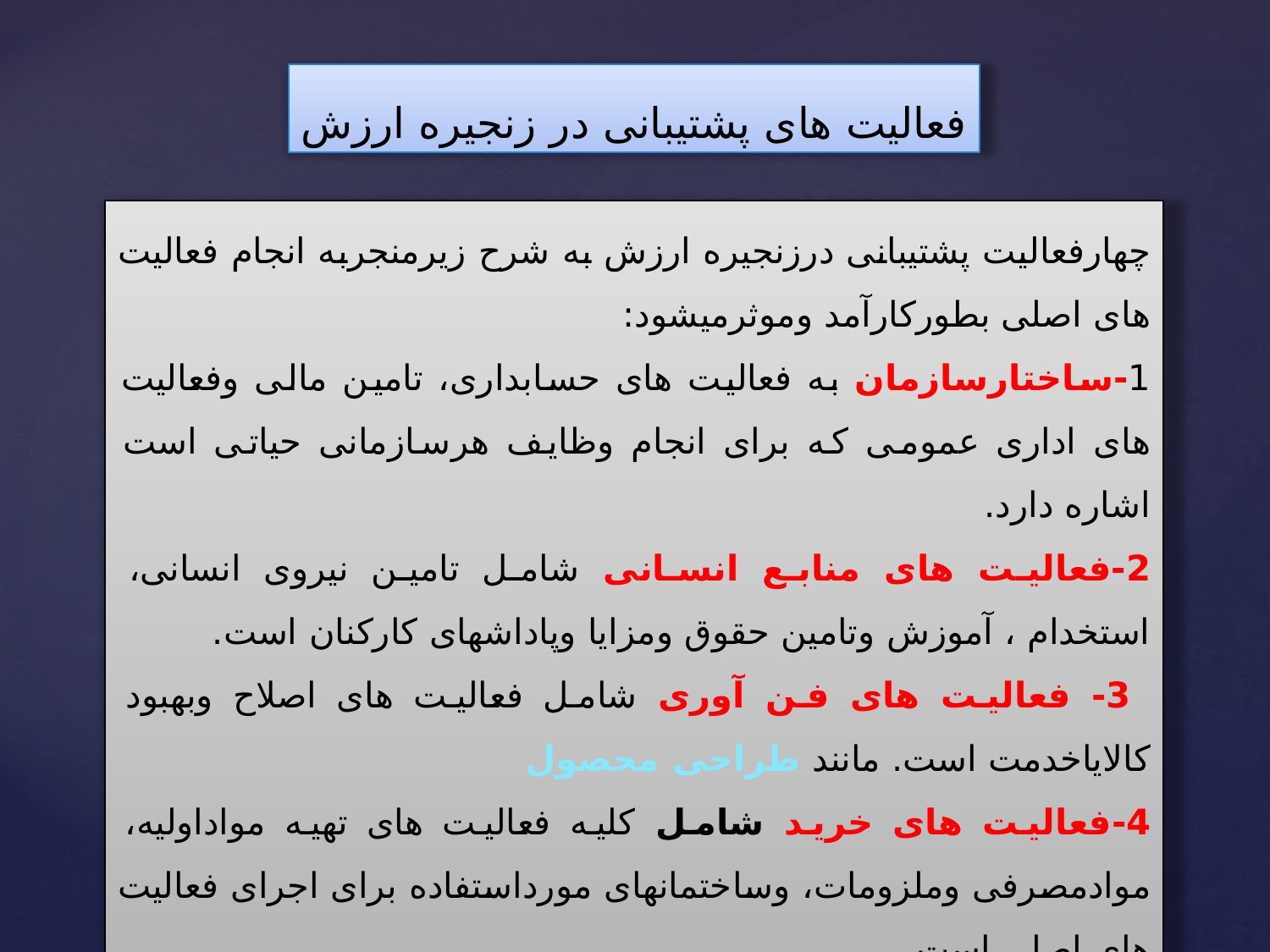

فعالیت های پشتیبانی در زنجیره ارزش
چهارفعالیت پشتیبانی درزنجیره ارزش به شرح زیرمنجربه انجام فعالیت های اصلی بطورکارآمد وموثرمیشود:
1-ساختارسازمان به فعالیت های حسابداری، تامین مالی وفعالیت های اداری عمومی که برای انجام وظایف هرسازمانی حیاتی است اشاره دارد.
2-فعالیت های منابع انسانی شامل تامین نیروی انسانی، استخدام ، آموزش وتامین حقوق ومزایا وپاداشهای کارکنان است.
 3- فعالیت های فن آوری شامل فعالیت های اصلاح وبهبود کالایاخدمت است. مانند طراحی محصول
4-فعالیت های خرید شامل کلیه فعالیت های تهیه مواداولیه، موادمصرفی وملزومات، وساختمانهای مورداستفاده برای اجرای فعالیت های اصلی است .